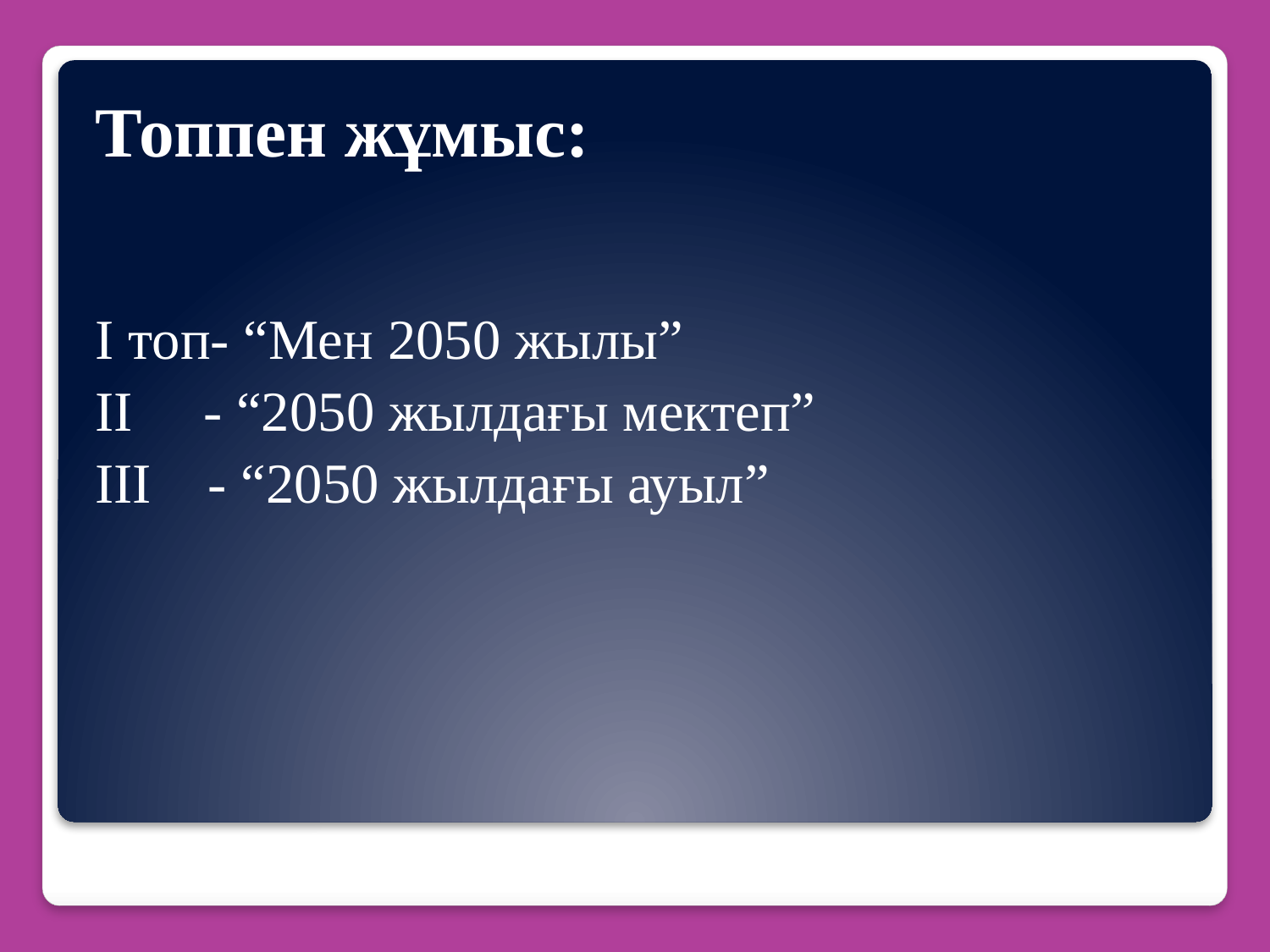

Топпен жұмыс:

І топ- “Мен 2050 жылы”
ІІ     - “2050 жылдағы мектеп”
ІІІ    - “2050 жылдағы ауыл”